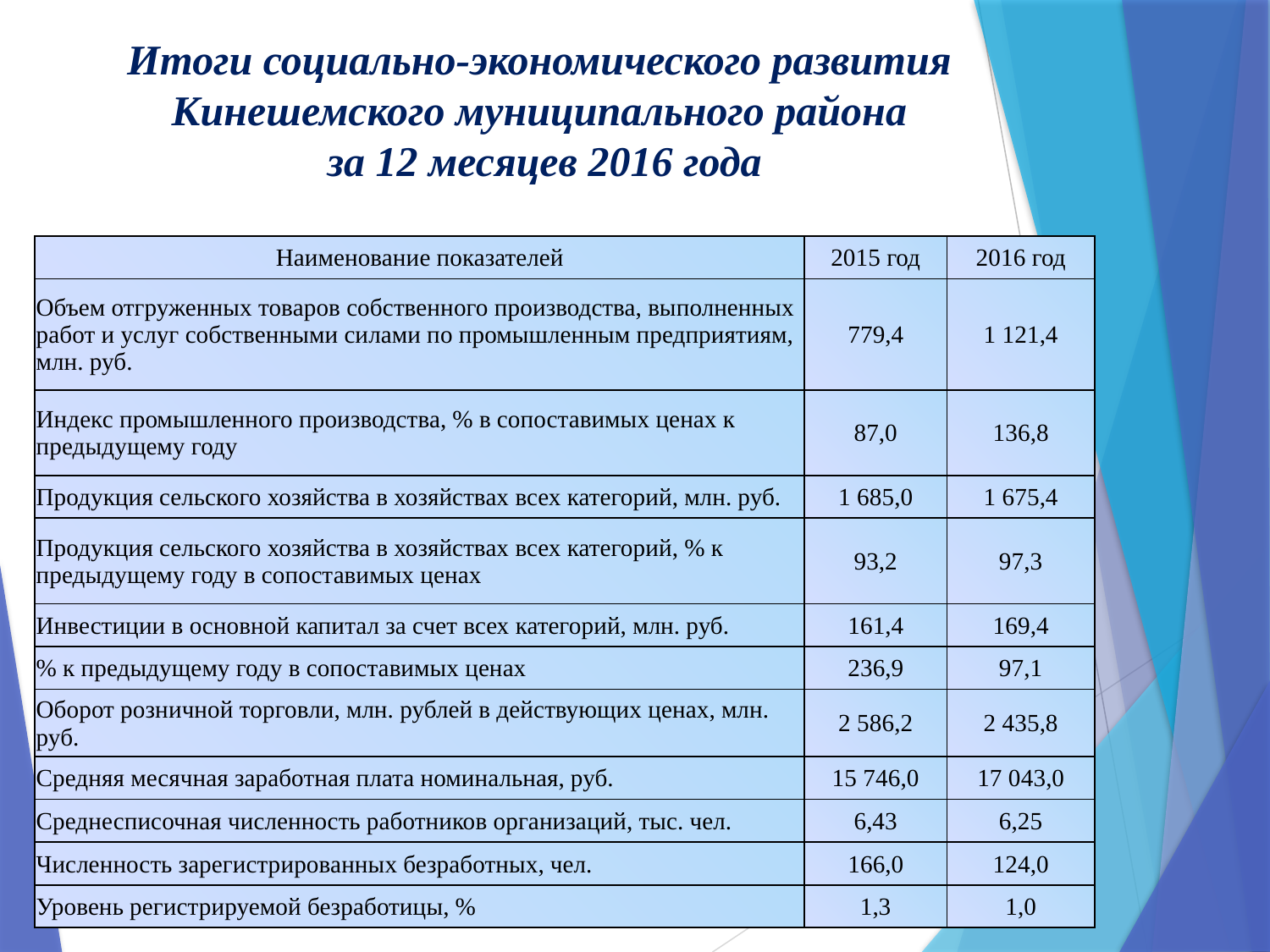

Итоги социально-экономического развития
Кинешемского муниципального района
за 12 месяцев 2016 года
| Наименование показателей | 2015 год | 2016 год |
| --- | --- | --- |
| Объем отгруженных товаров собственного производства, выполненных работ и услуг собственными силами по промышленным предприятиям, млн. руб. | 779,4 | 1 121,4 |
| Индекс промышленного производства, % в сопоставимых ценах к предыдущему году | 87,0 | 136,8 |
| Продукция сельского хозяйства в хозяйствах всех категорий, млн. руб. | 1 685,0 | 1 675,4 |
| Продукция сельского хозяйства в хозяйствах всех категорий, % к предыдущему году в сопоставимых ценах | 93,2 | 97,3 |
| Инвестиции в основной капитал за счет всех категорий, млн. руб. | 161,4 | 169,4 |
| % к предыдущему году в сопоставимых ценах | 236,9 | 97,1 |
| Оборот розничной торговли, млн. рублей в действующих ценах, млн. руб. | 2 586,2 | 2 435,8 |
| Средняя месячная заработная плата номинальная, руб. | 15 746,0 | 17 043,0 |
| Среднесписочная численность работников организаций, тыс. чел. | 6,43 | 6,25 |
| Численность зарегистрированных безработных, чел. | 166,0 | 124,0 |
| Уровень регистрируемой безработицы, % | 1,3 | 1,0 |